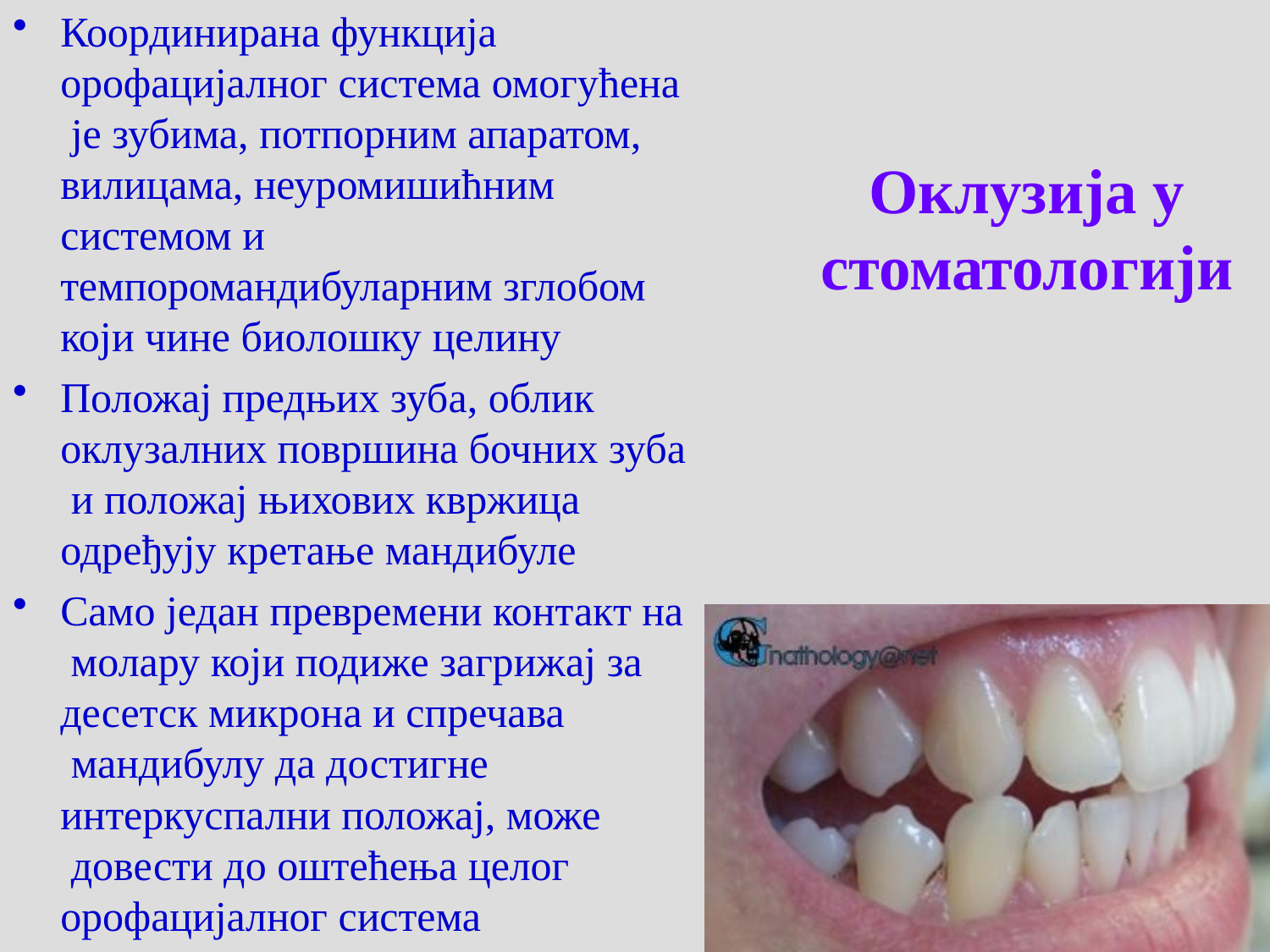

Координирана функција  орофацијалног система омогућена  је зубима, потпорним апаратом,  вилицама, неуромишићним
системом и  темпоромандибуларним зглобом  који чине биолошку целину
Положај предњих зуба, облик  оклузалних површина бочних зуба  и положај њихових квржица  одређују кретање мандибуле
Само један превремени контакт на  молару који подиже загрижај за
десетск микрона и спречава  мандибулу да достигне
интеркуспални положај, може  довести до оштећења целог  орофацијалног система
# Оклузија у
стоматологији